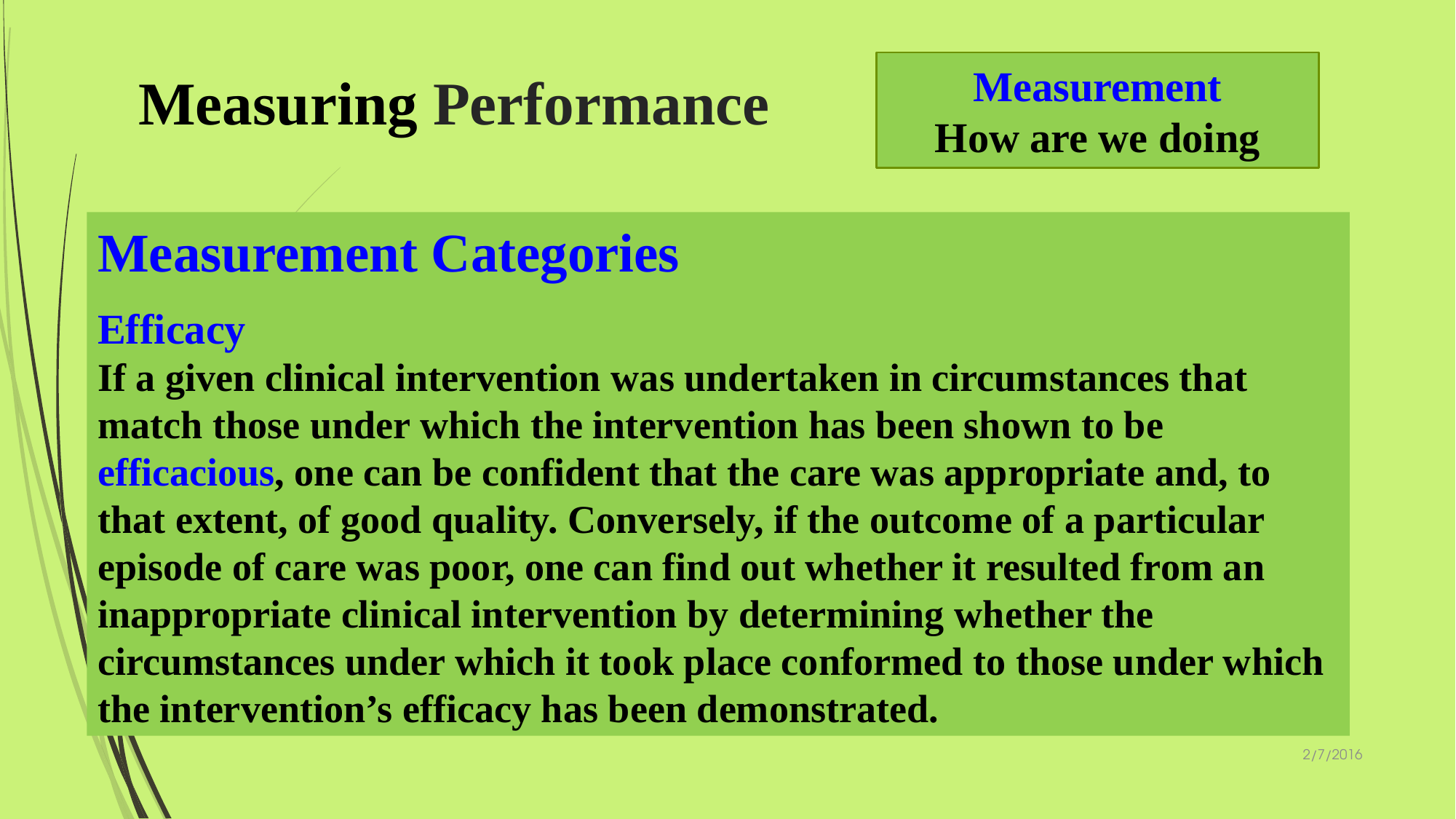

# Measuring Performance
Measurement
How are we doing

Measurement Categories
Efficacy
If a given clinical intervention was undertaken in circumstances that match those under which the intervention has been shown to be efficacious, one can be confident that the care was appropriate and, to that extent, of good quality. Conversely, if the outcome of a particular episode of care was poor, one can find out whether it resulted from an inappropriate clinical intervention by determining whether the circumstances under which it took place conformed to those under which the intervention’s efficacy has been demonstrated.
2/7/2016
Mohammed Alnaif Ph.D.